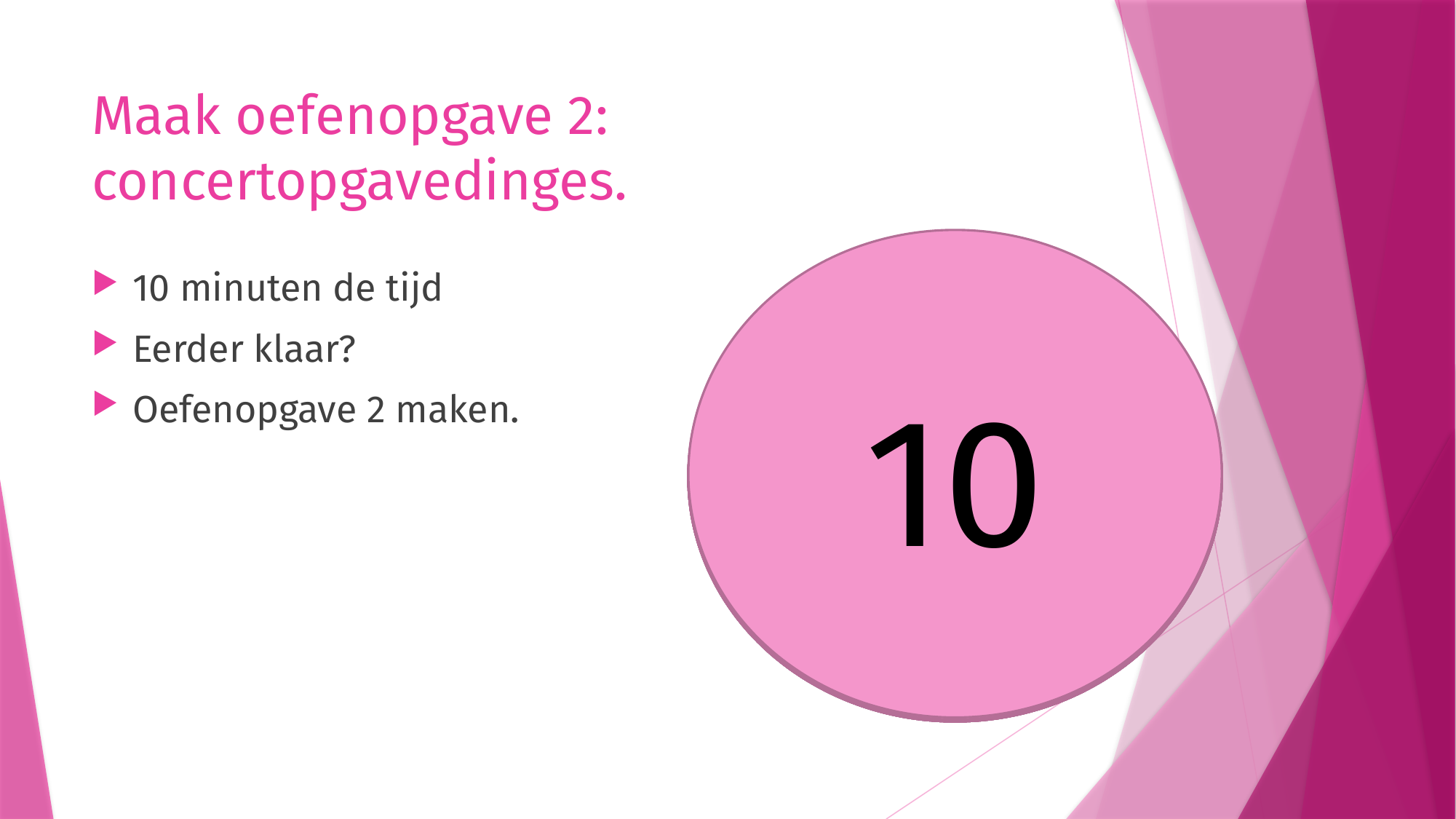

# Maak oefenopgave 2: concertopgavedinges.
10
9
8
5
6
7
4
3
1
2
10 minuten de tijd
Eerder klaar?
Oefenopgave 2 maken.